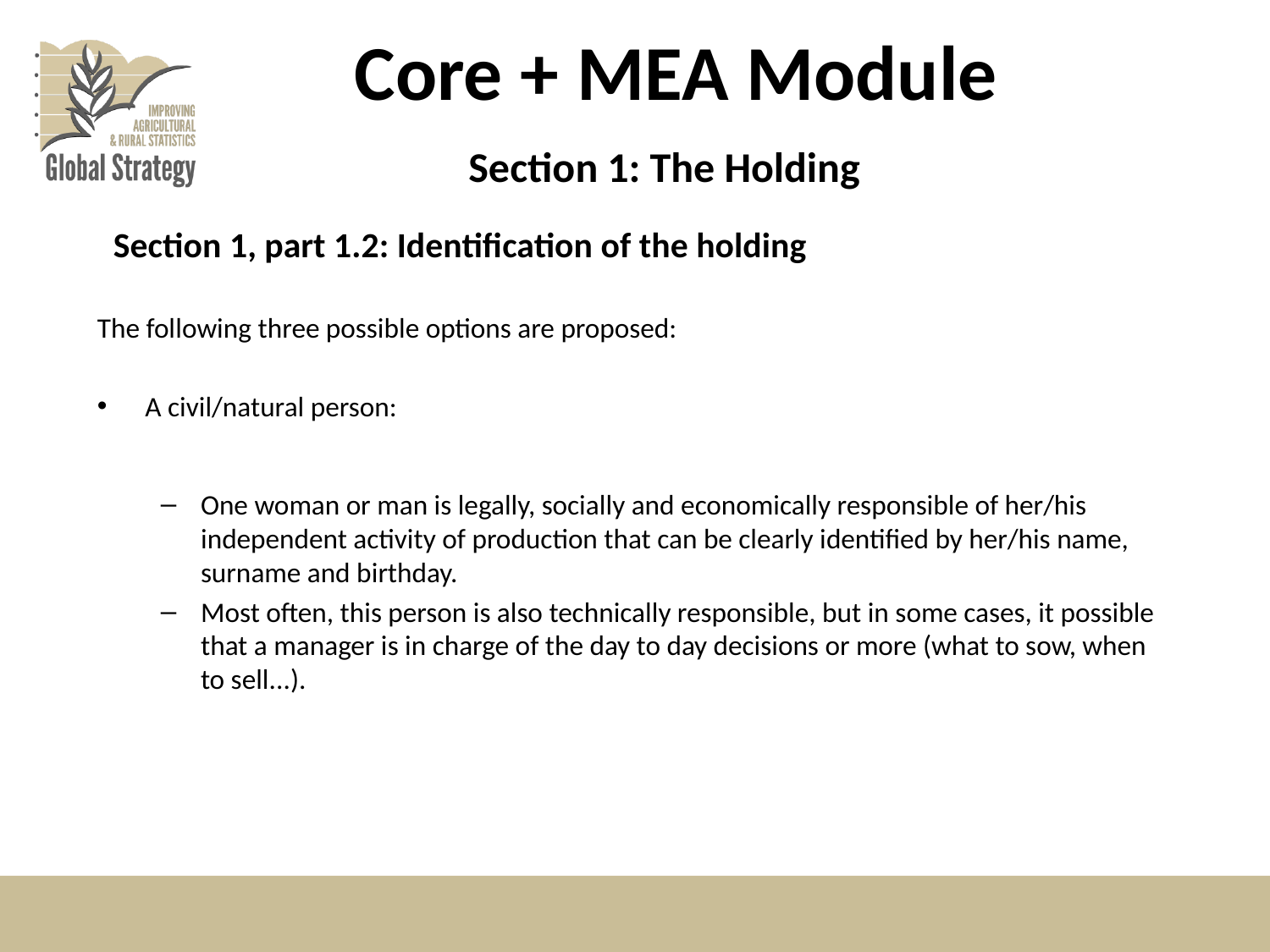

# Core + MEA Module
Section 1: The Holding
Section 1, part 1.2: Identification of the holding

The following three possible options are proposed:

A civil/natural person:

One woman or man is legally, socially and economically responsible of her/his independent activity of production that can be clearly identified by her/his name, surname and birthday.
Most often, this person is also technically responsible, but in some cases, it possible that a manager is in charge of the day to day decisions or more (what to sow, when to sell...).